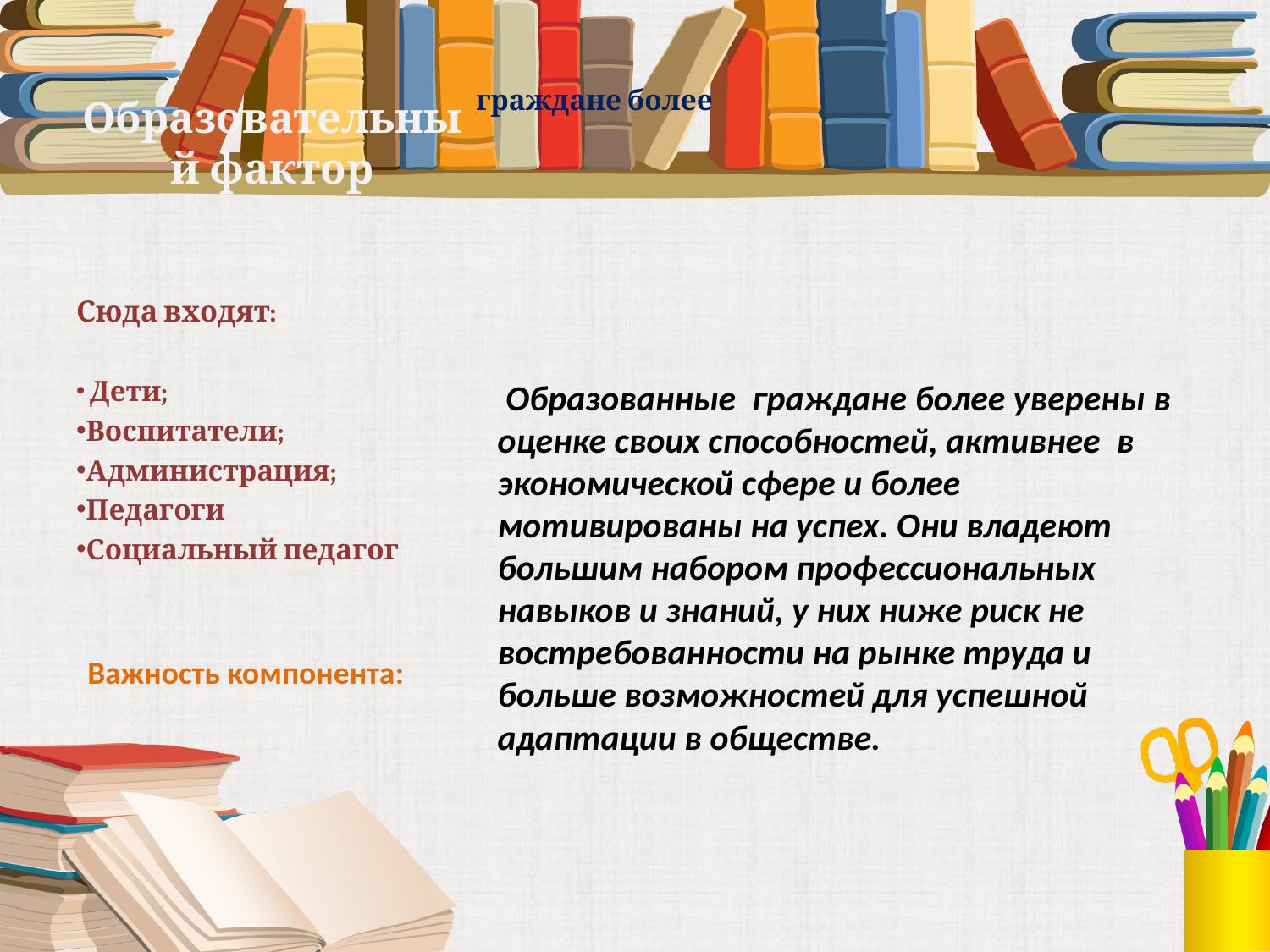

# Образовательный фактор
     граждане более
Сюда входят:

 Дети;
Воспитатели;
Администрация;
Педагоги
Социальный педагог
 Образованные  граждане более уверены в оценке своих способностей, активнее  в экономической сфере и более мотивированы на успех. Они владеют большим набором профессиональных навыков и знаний, у них ниже риск не востребованности на рынке труда и больше возможностей для успешной адаптации в обществе.
Важность компонента: